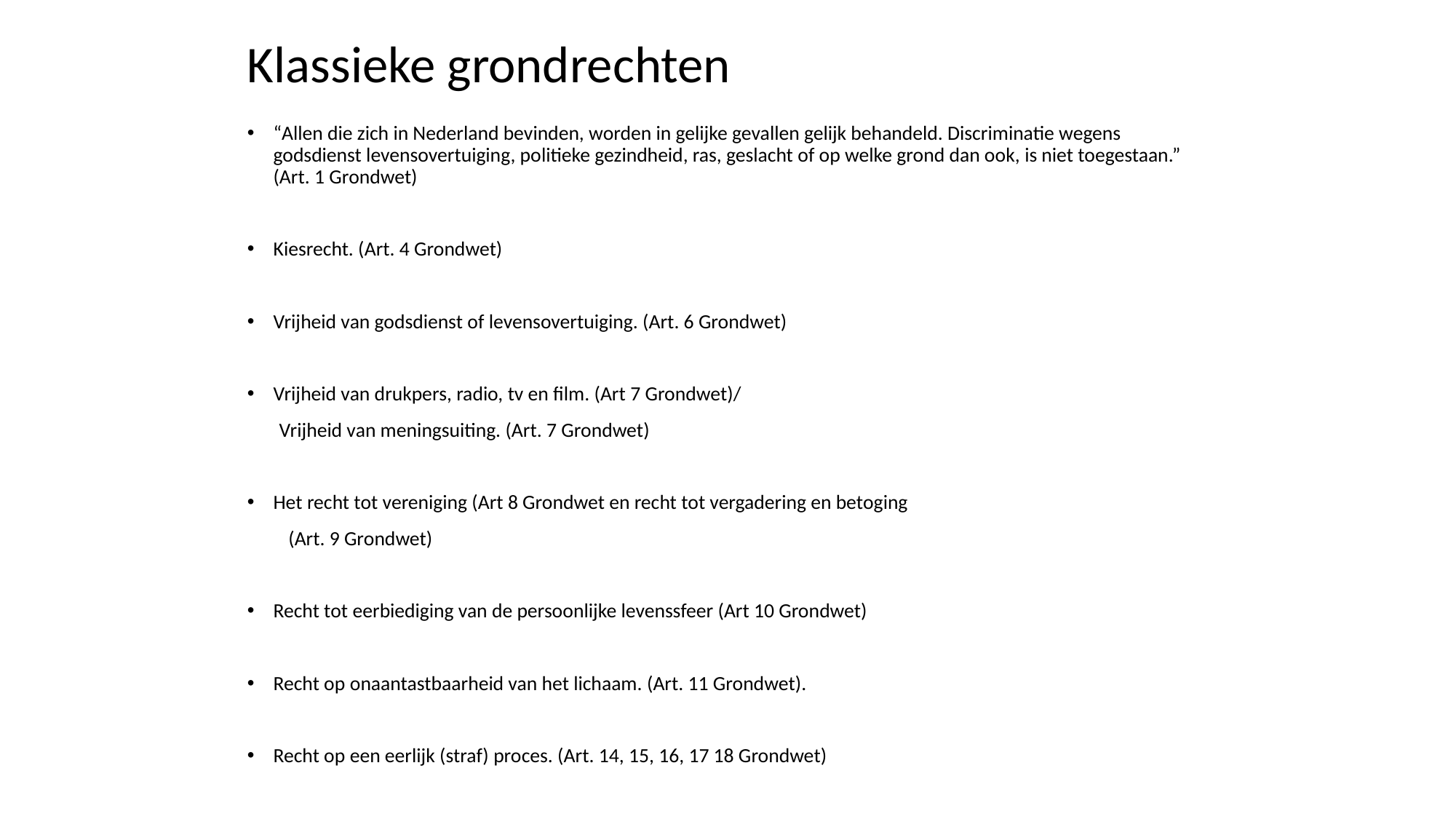

# Klassieke grondrechten
“Allen die zich in Nederland bevinden, worden in gelijke gevallen gelijk behandeld. Discriminatie wegens godsdienst levensovertuiging, politieke gezindheid, ras, geslacht of op welke grond dan ook, is niet toegestaan.” (Art. 1 Grondwet)

Kiesrecht. (Art. 4 Grondwet)

Vrijheid van godsdienst of levensovertuiging. (Art. 6 Grondwet)

Vrijheid van drukpers, radio, tv en film. (Art 7 Grondwet)/
       Vrijheid van meningsuiting. (Art. 7 Grondwet)

Het recht tot vereniging (Art 8 Grondwet en recht tot vergadering en betoging
         (Art. 9 Grondwet)

Recht tot eerbiediging van de persoonlijke levenssfeer (Art 10 Grondwet)

Recht op onaantastbaarheid van het lichaam. (Art. 11 Grondwet).

Recht op een eerlijk (straf) proces. (Art. 14, 15, 16, 17 18 Grondwet)